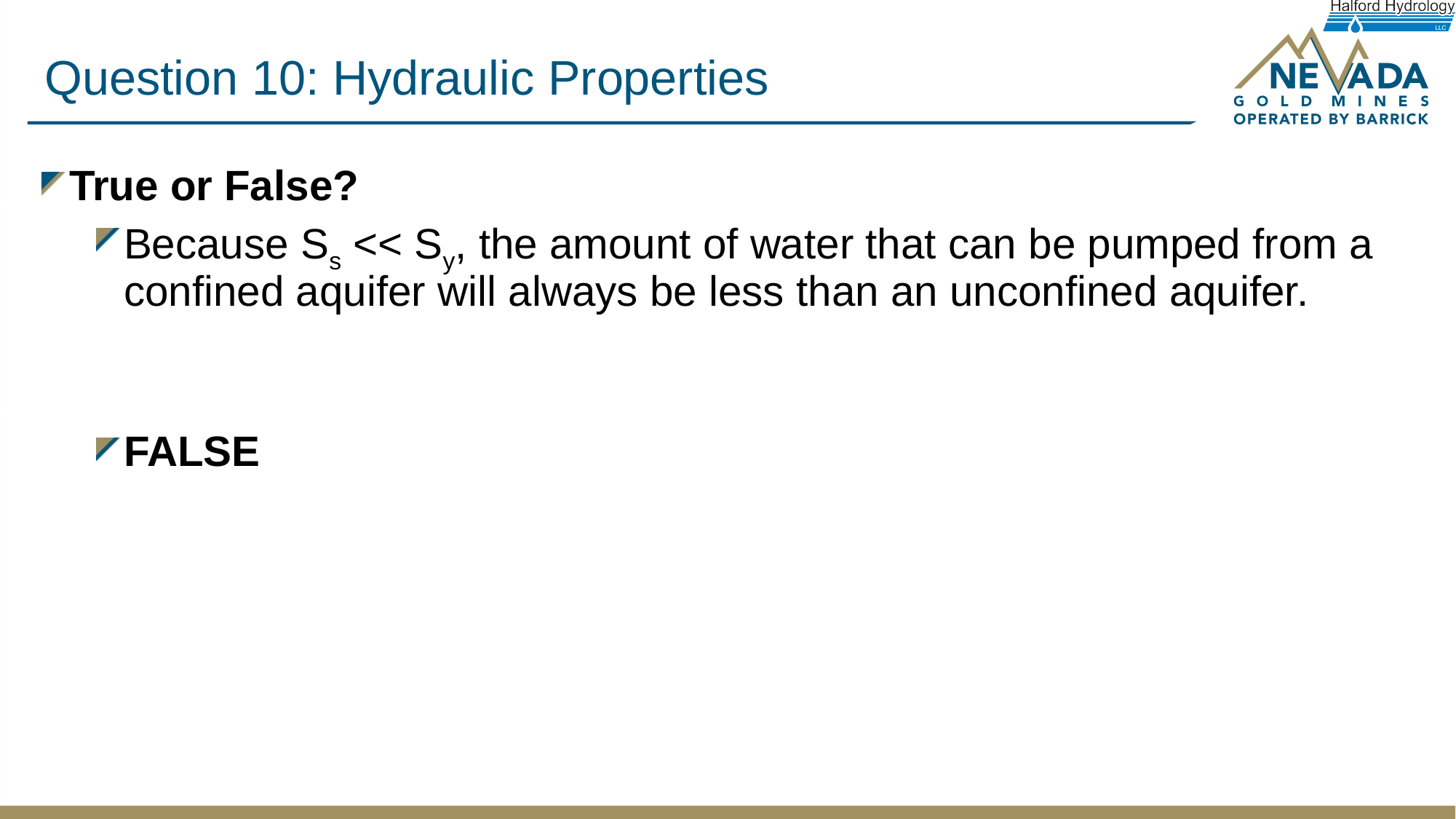

# Question 10: Hydraulic Properties
True or False?
Because Ss << Sy, the amount of water that can be pumped from a confined aquifer will always be less than an unconfined aquifer.

FALSE